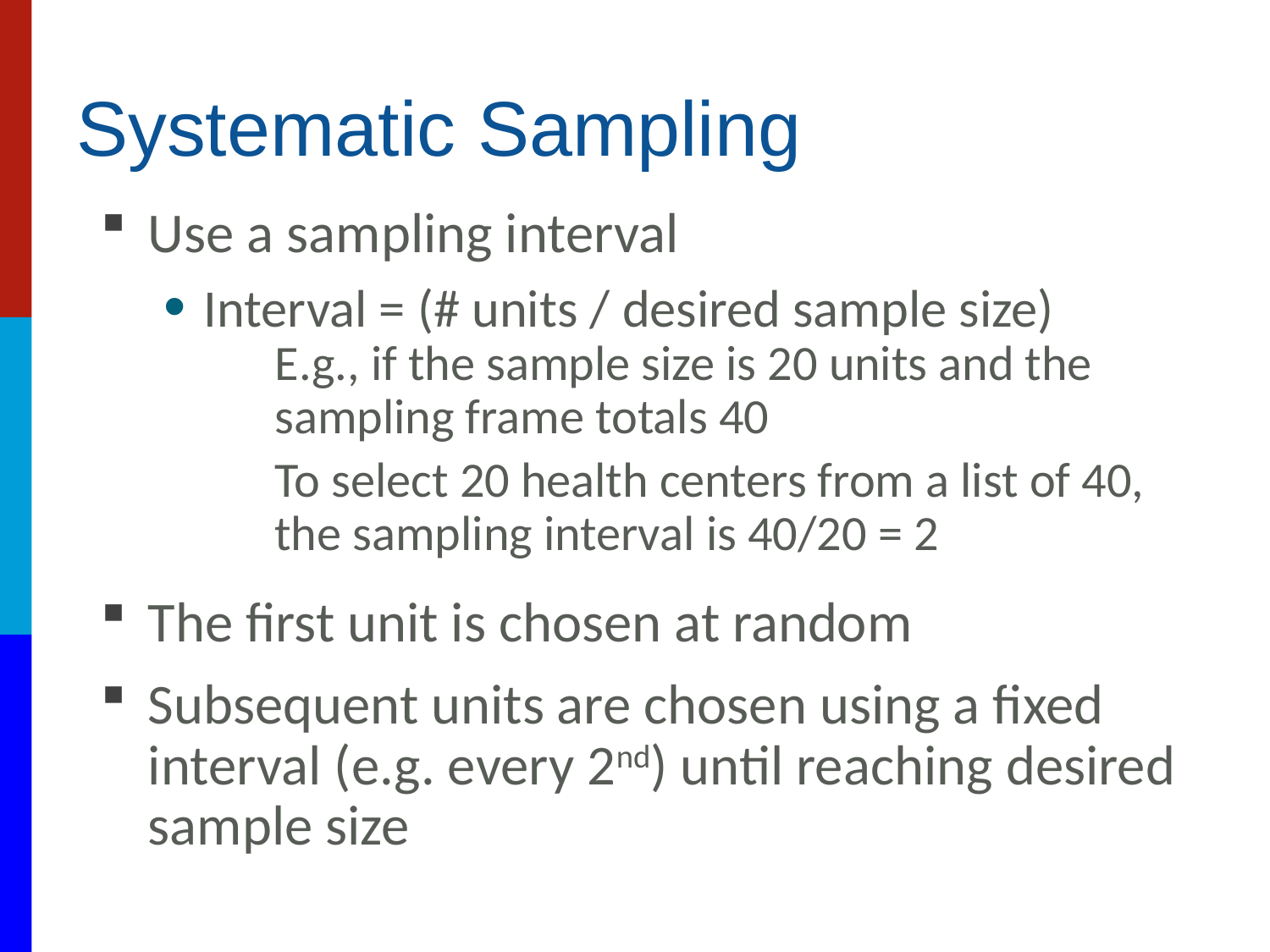

# Systematic Sampling
Use a sampling interval
Interval = (# units / desired sample size)
E.g., if the sample size is 20 units and the sampling frame totals 40
To select 20 health centers from a list of 40, the sampling interval is 40/20 = 2
The first unit is chosen at random
Subsequent units are chosen using a fixed interval (e.g. every 2nd) until reaching desired sample size